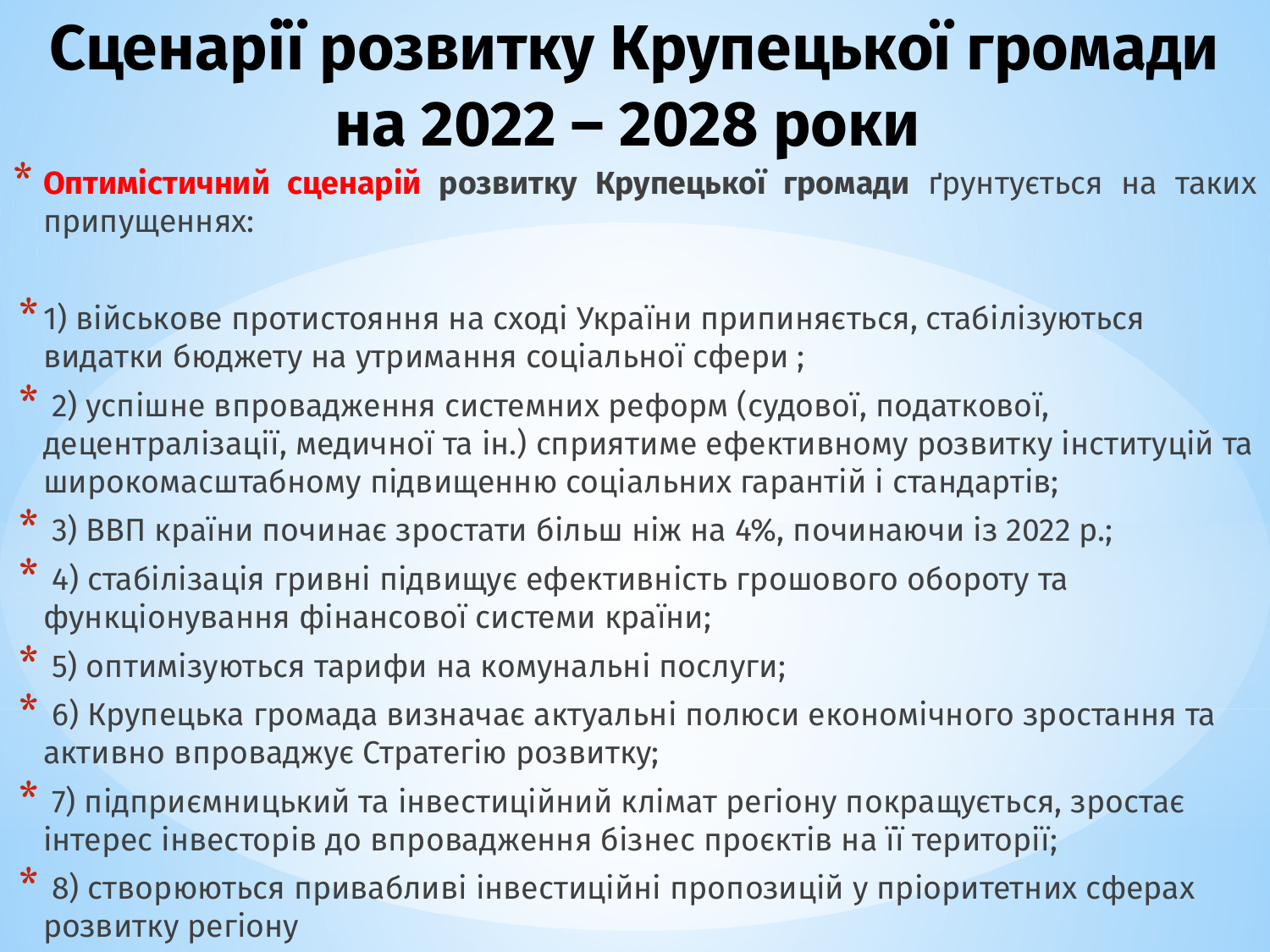

# Сценарії розвитку Крупецької громади на 2022 – 2028 роки
Оптимістичний сценарій розвитку Крупецької громади ґрунтується на таких припущеннях:

1) військове протистояння на сході України припиняється, стабілізуються видатки бюджету на утримання соціальної сфери ;
 2) успішне впровадження системних реформ (судової, податкової, децентралізації, медичної та ін.) сприятиме ефективному розвитку інституцій та широкомасштабному підвищенню соціальних гарантій і стандартів;
 3) ВВП країни починає зростати більш ніж на 4%, починаючи із 2022 р.;
 4) стабілізація гривні підвищує ефективність грошового обороту та функціонування фінансової системи країни;
 5) оптимізуються тарифи на комунальні послуги;
 6) Крупецька громада визначає актуальні полюси економічного зростання та активно впроваджує Стратегію розвитку;
 7) підприємницький та інвестиційний клімат регіону покращується, зростає інтерес інвесторів до впровадження бізнес проєктів на її території;
 8) створюються привабливі інвестиційні пропозицій у пріоритетних сферах розвитку регіону